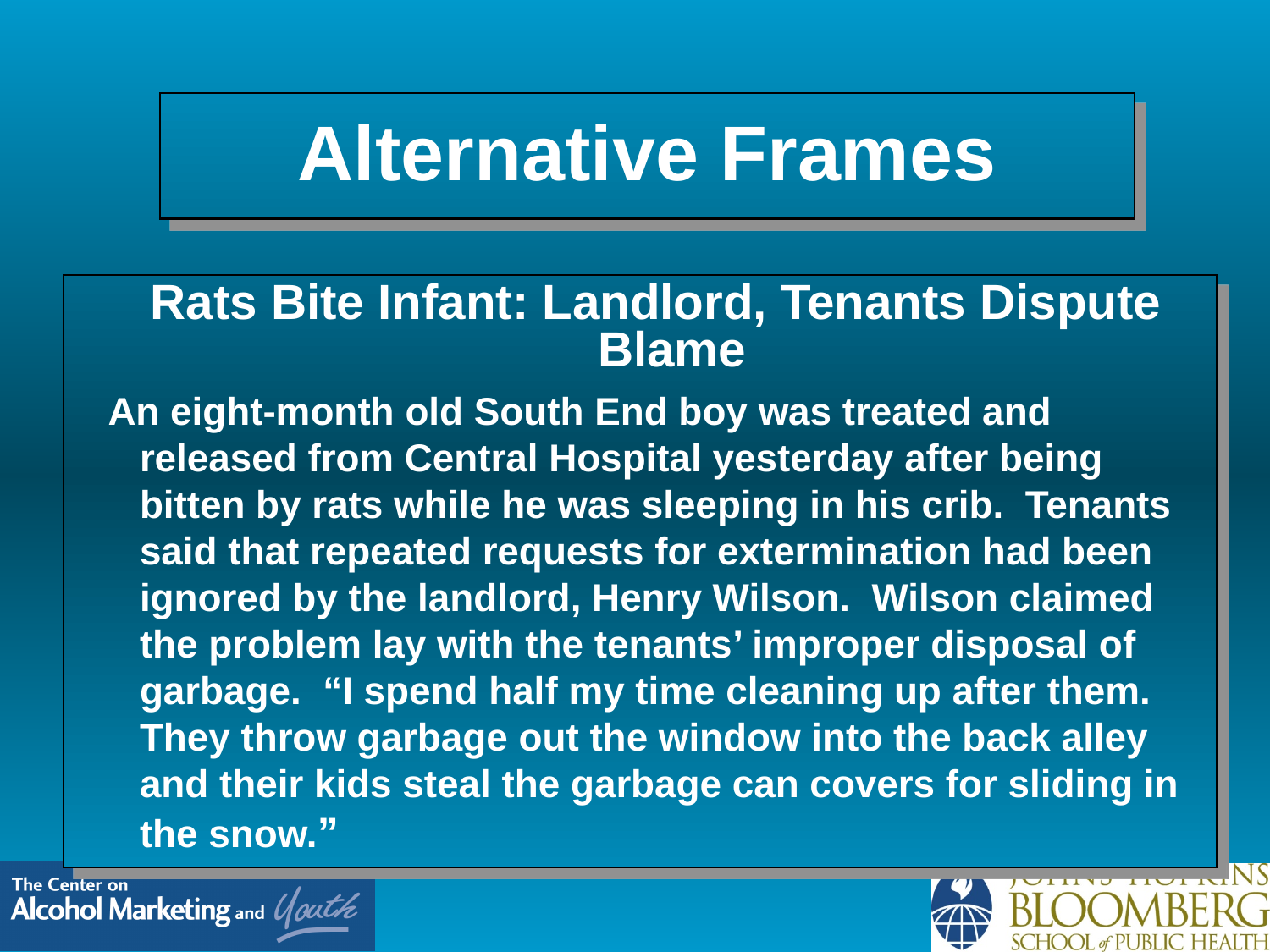

Alternative Frames
Rats Bite Infant: Landlord, Tenants Dispute Blame
An eight-month old South End boy was treated and released from Central Hospital yesterday after being bitten by rats while he was sleeping in his crib.  Tenants said that repeated requests for extermination had been ignored by the landlord, Henry Wilson.  Wilson claimed the problem lay with the tenants’ improper disposal of garbage.  “I spend half my time cleaning up after them.  They throw garbage out the window into the back alley and their kids steal the garbage can covers for sliding in the snow.”